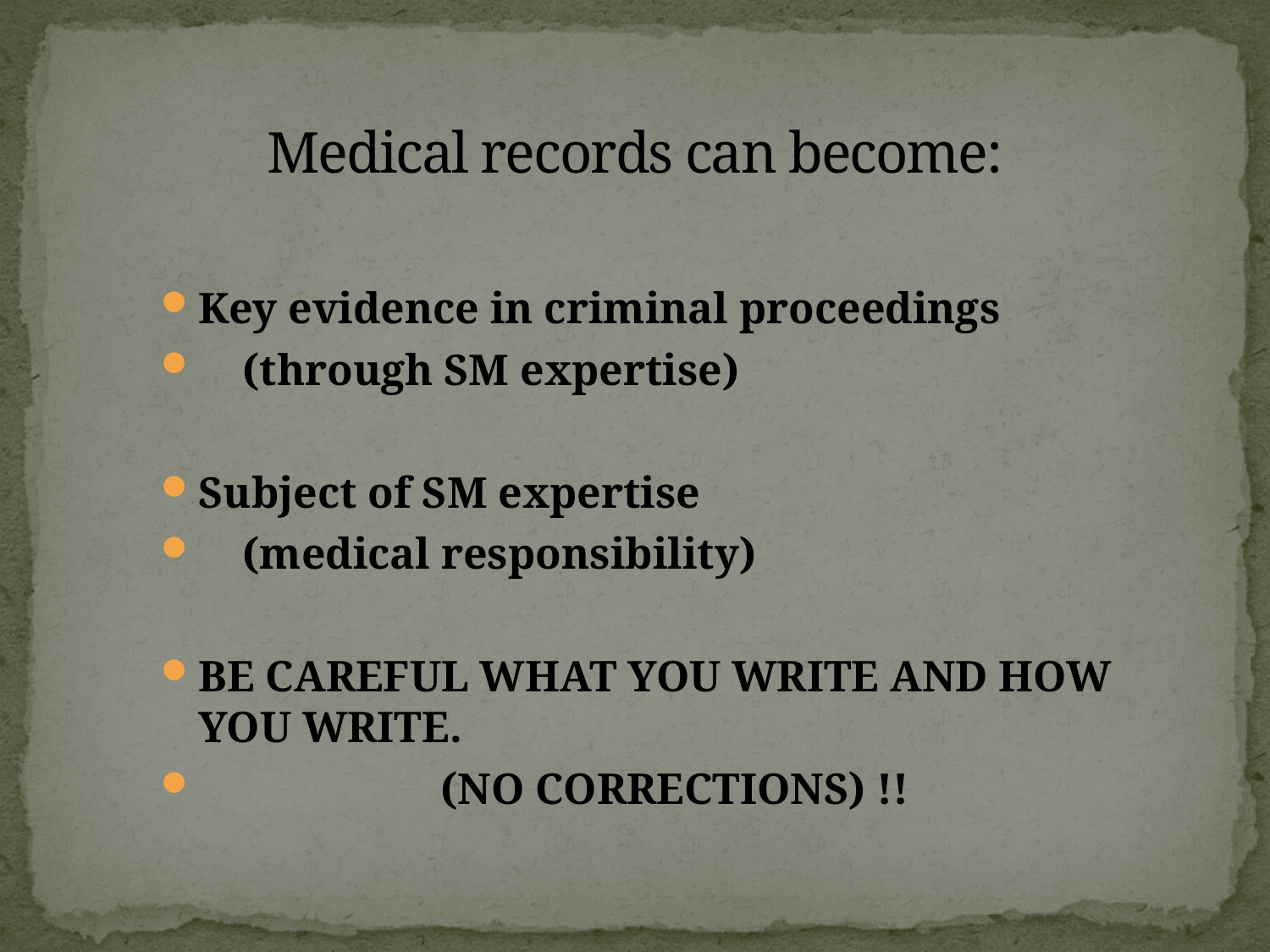

# Medical records can become:
Key evidence in criminal proceedings
    (through SM expertise)

Subject of SM expertise
    (medical responsibility)

BE CAREFUL WHAT YOU WRITE AND HOW YOU WRITE.
                      (NO CORRECTIONS) !!